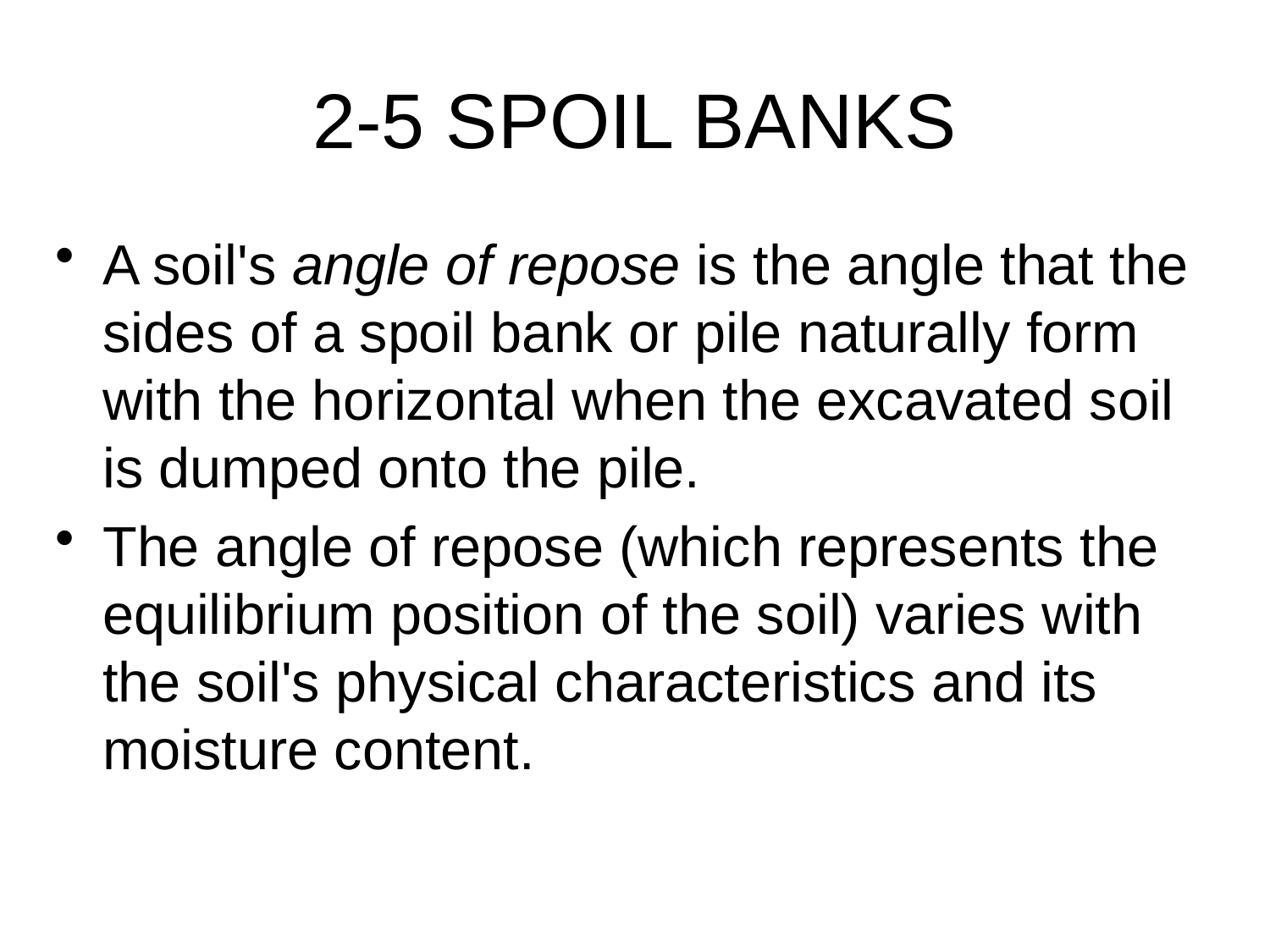

# 2-5 SPOIL BANKS
A soil's angle of repose is the angle that the sides of a spoil bank or pile naturally form with the horizontal when the excavated soil is dumped onto the pile.
The angle of repose (which represents the equilibrium position of the soil) varies with the soil's physical characteristics and its moisture content.